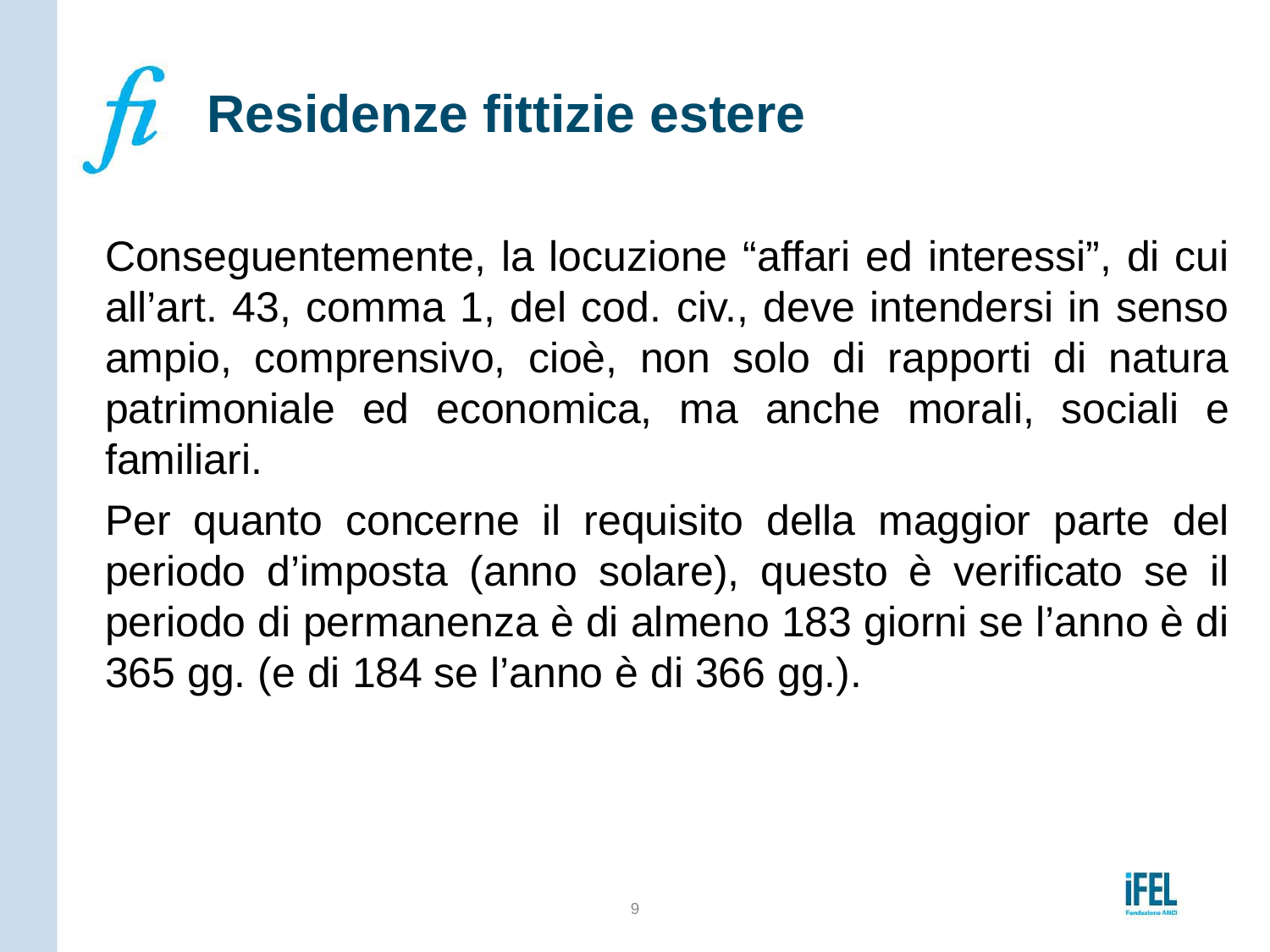

# Residenze fittizie estere
Conseguentemente, la locuzione “affari ed interessi”, di cui all’art. 43, comma 1, del cod. civ., deve intendersi in senso ampio, comprensivo, cioè, non solo di rapporti di natura patrimoniale ed economica, ma anche morali, sociali e familiari.
Per quanto concerne il requisito della maggior parte del periodo d’imposta (anno solare), questo è verificato se il periodo di permanenza è di almeno 183 giorni se l’anno è di 365 gg. (e di 184 se l’anno è di 366 gg.).
9